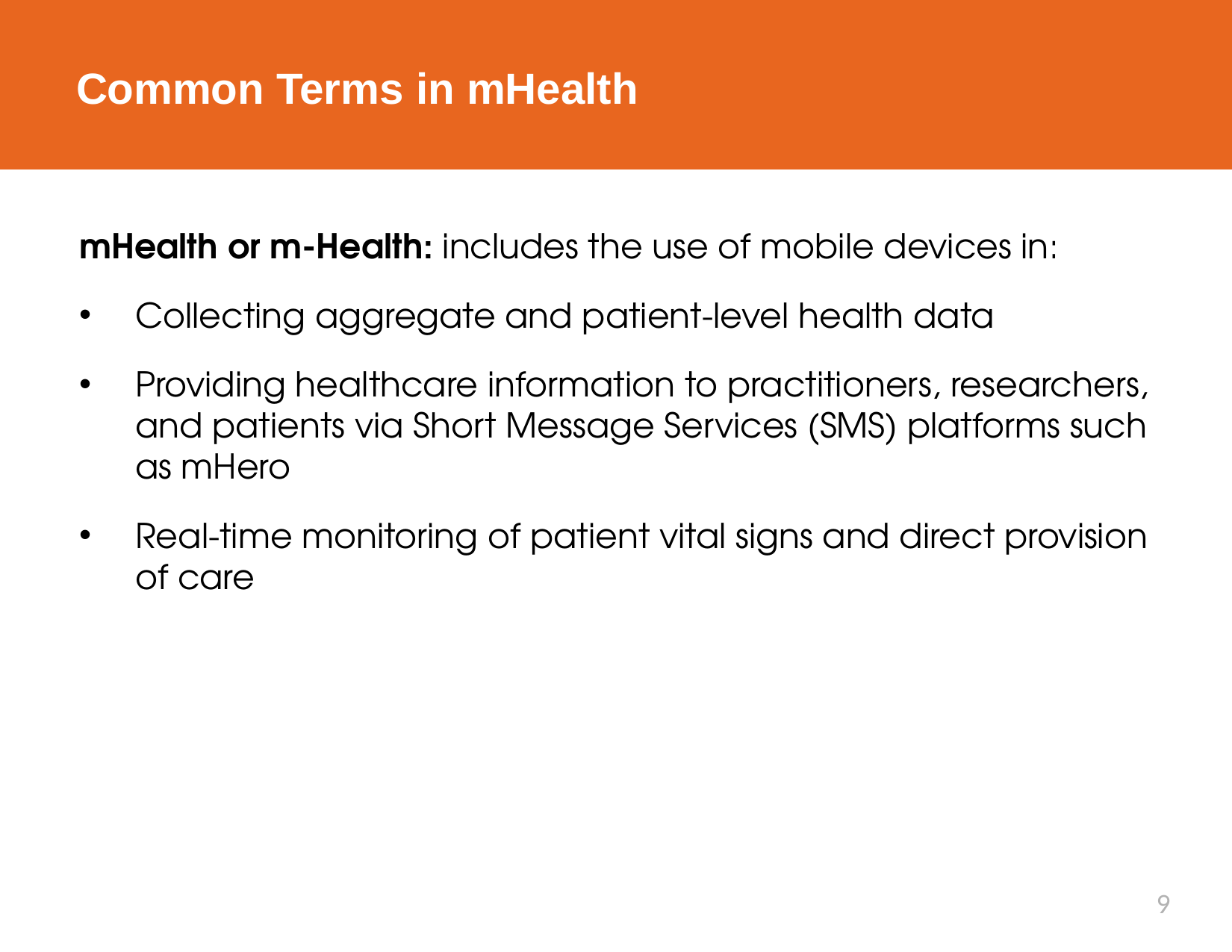

# Common Terms in mHealth

mHealth or m-Health: includes the use of mobile devices in:
Collecting aggregate and patient-level health data
Providing healthcare information to practitioners, researchers, and patients via Short Message Services (SMS) platforms such as mHero
Real-time monitoring of patient vital signs and direct provision of care

9